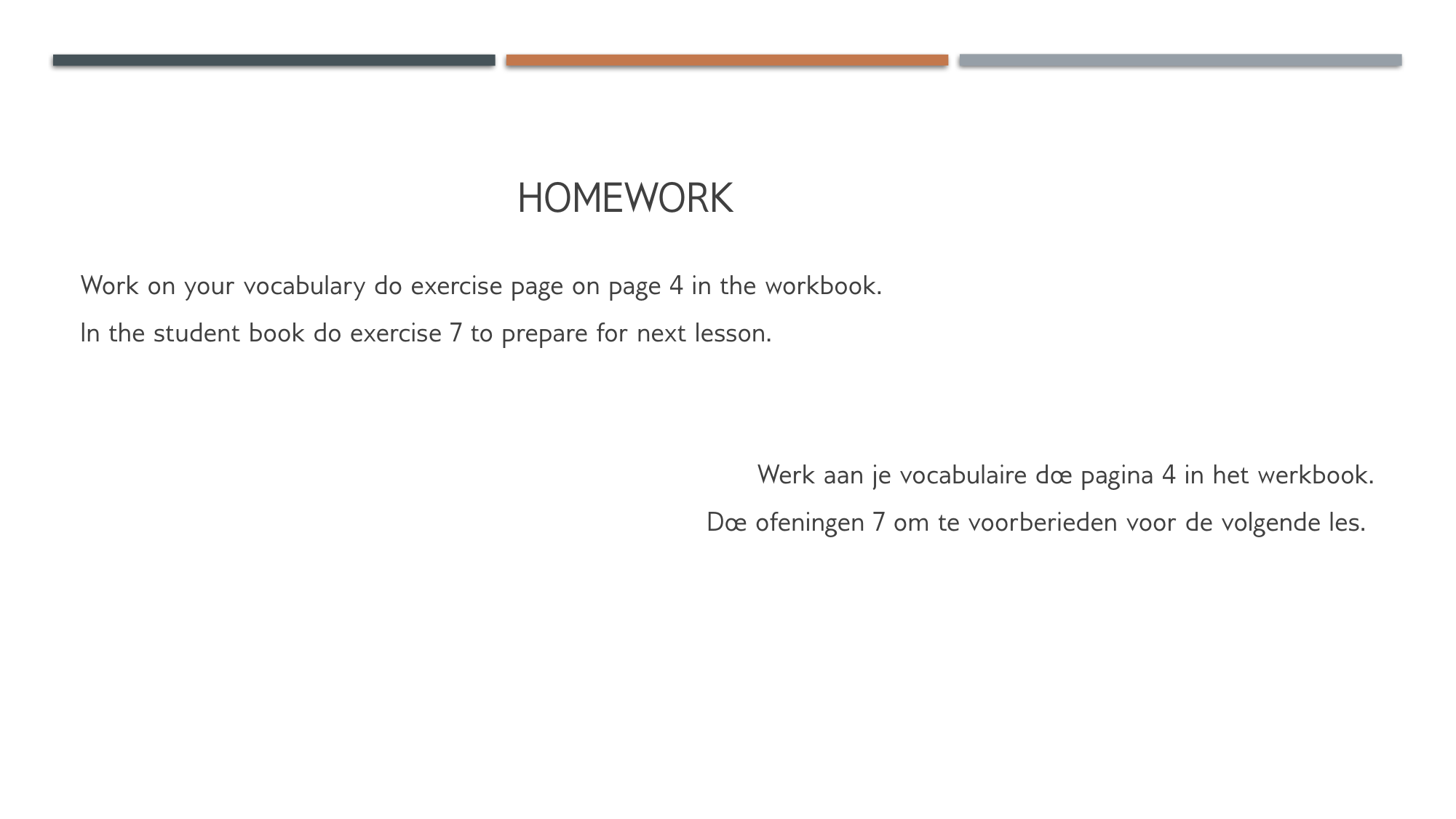

# Homework
Work on your vocabulary do exercise page on page 4 in the workbook.
In the student book do exercise 7 to prepare for next lesson.

Werk aan je vocabulaire doe pagina 4 in het werkbook.
Doe ofeningen 7 om te voorberieden voor de volgende les.